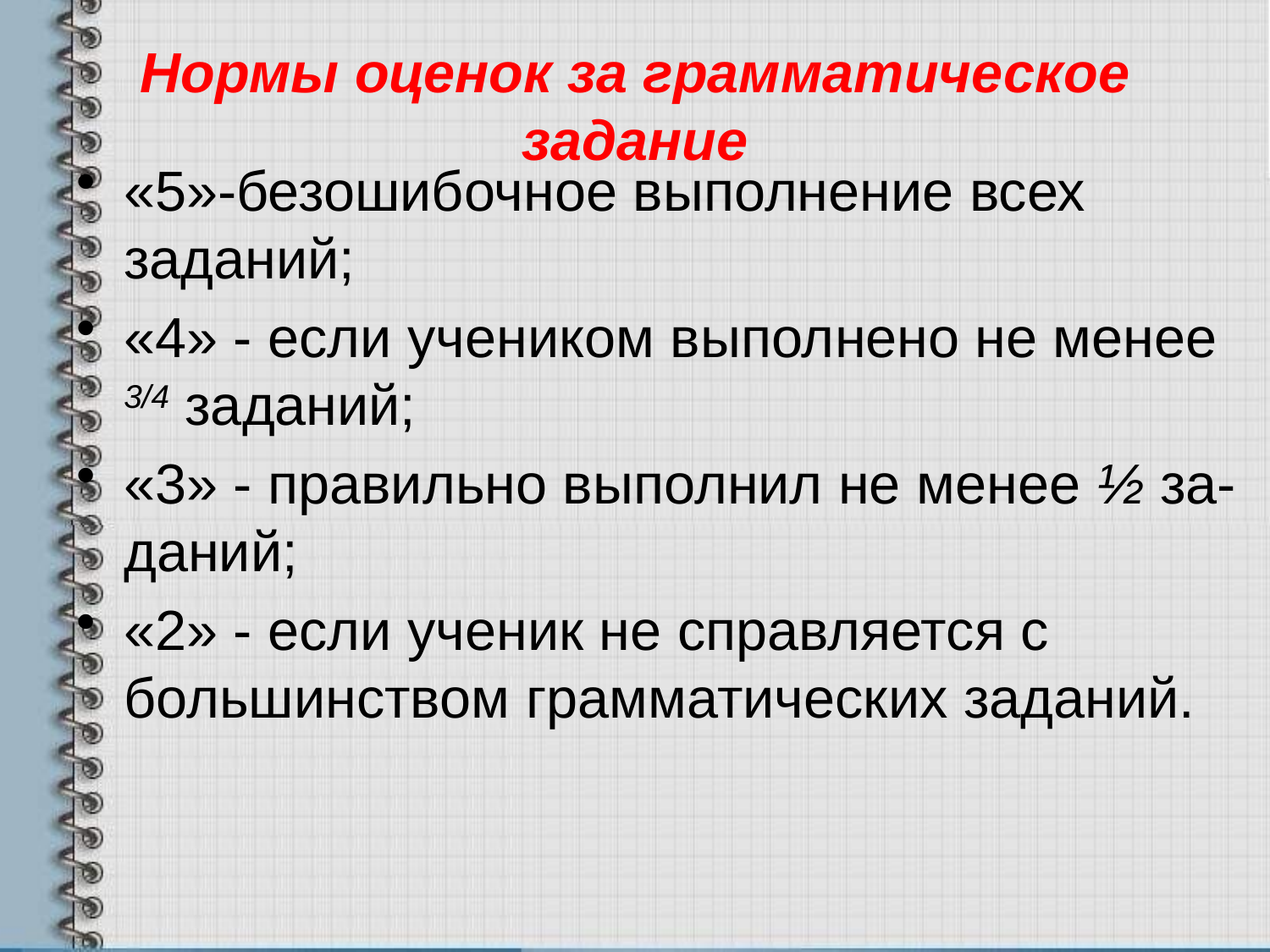

# Нормы оценок за грамматическое задание
«5»-безошибочное выполнение всех заданий;
«4» - если учеником выполнено не менее 3/4 заданий;
«3» - правильно выполнил не менее ½ за-даний;
«2» - если ученик не справляется с большинством грамматических заданий.